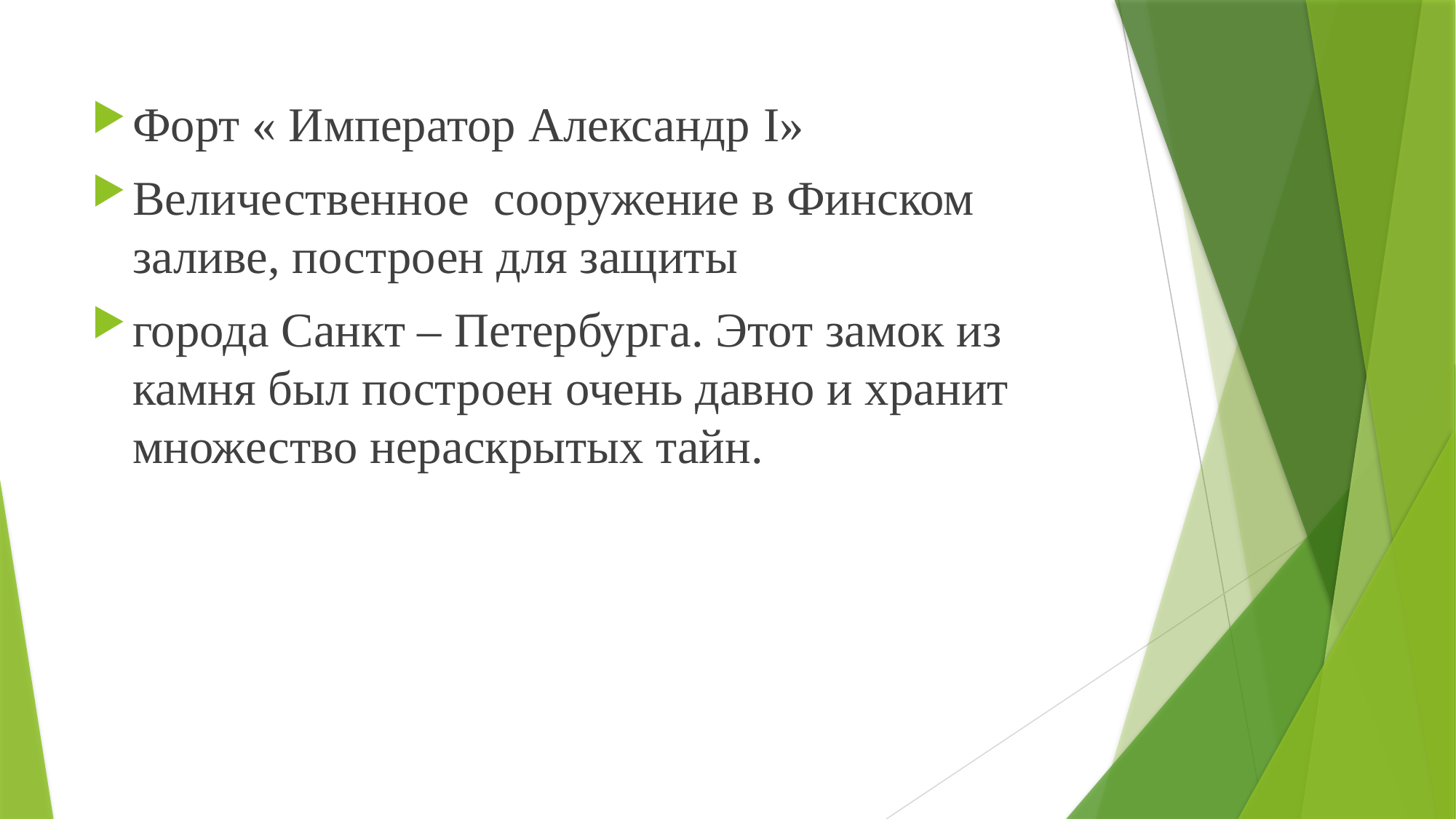

Форт « Император Александр I»
Величественное  сооружение в Финском заливе, построен для защиты
города Санкт – Петербурга. Этот замок из камня был построен очень давно и хранит множество нераскрытых тайн.